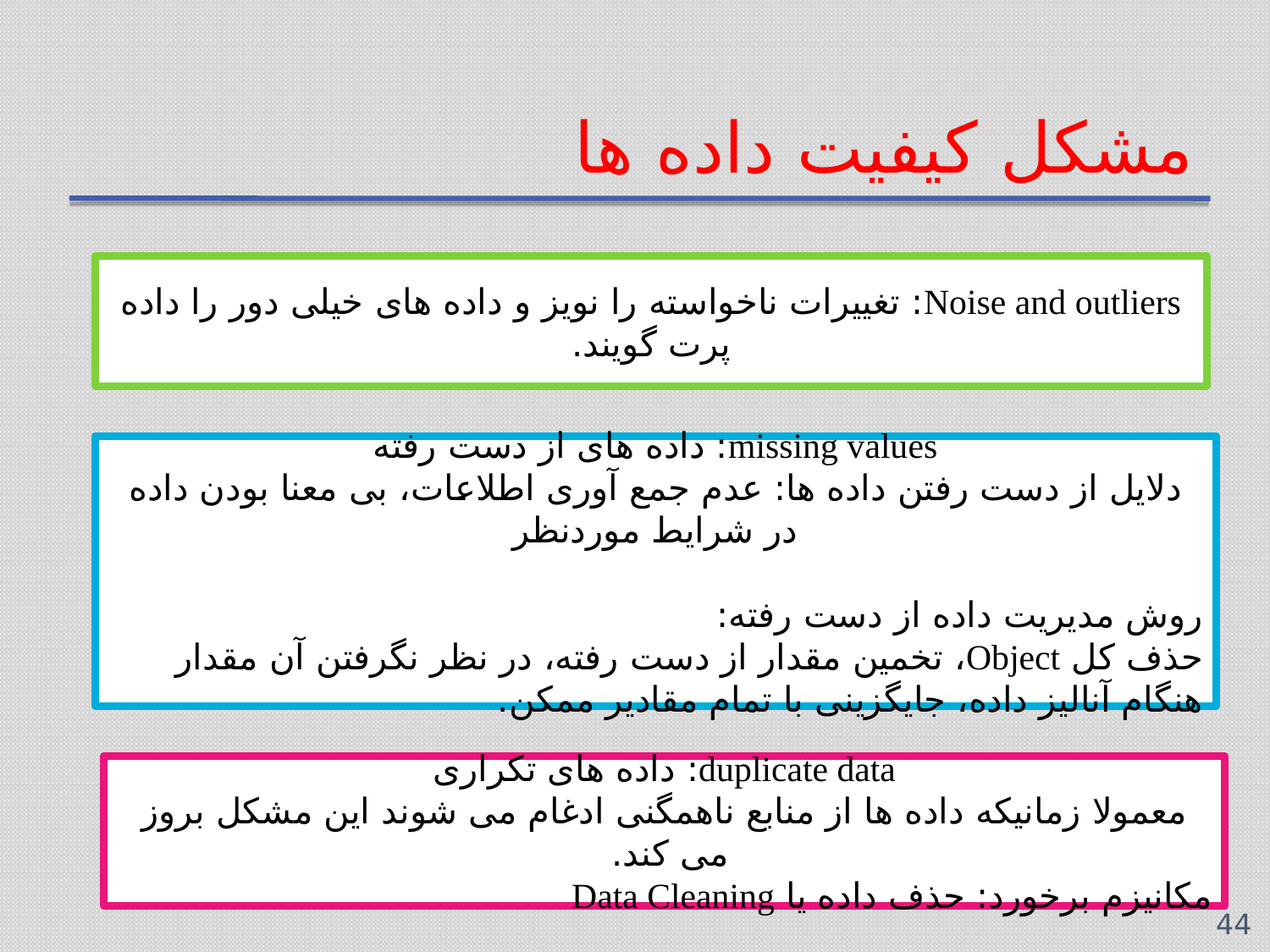

# مشکل کیفیت داده ها
Noise and outliers: تغییرات ناخواسته را نویز و داده های خیلی دور را داده پرت گویند.
missing values: داده های از دست رفته
دلایل از دست رفتن داده ها: عدم جمع آوری اطلاعات، بی معنا بودن داده در شرایط موردنظر

روش مدیریت داده از دست رفته:
حذف کل Object، تخمین مقدار از دست رفته، در نظر نگرفتن آن مقدار هنگام آنالیز داده، جایگزینی با تمام مقادیر ممکن.
duplicate data: داده های تکراری
معمولا زمانیکه داده ها از منابع ناهمگنی ادغام می شوند این مشکل بروز می کند.
مکانیزم برخورد: حذف داده یا Data Cleaning
44